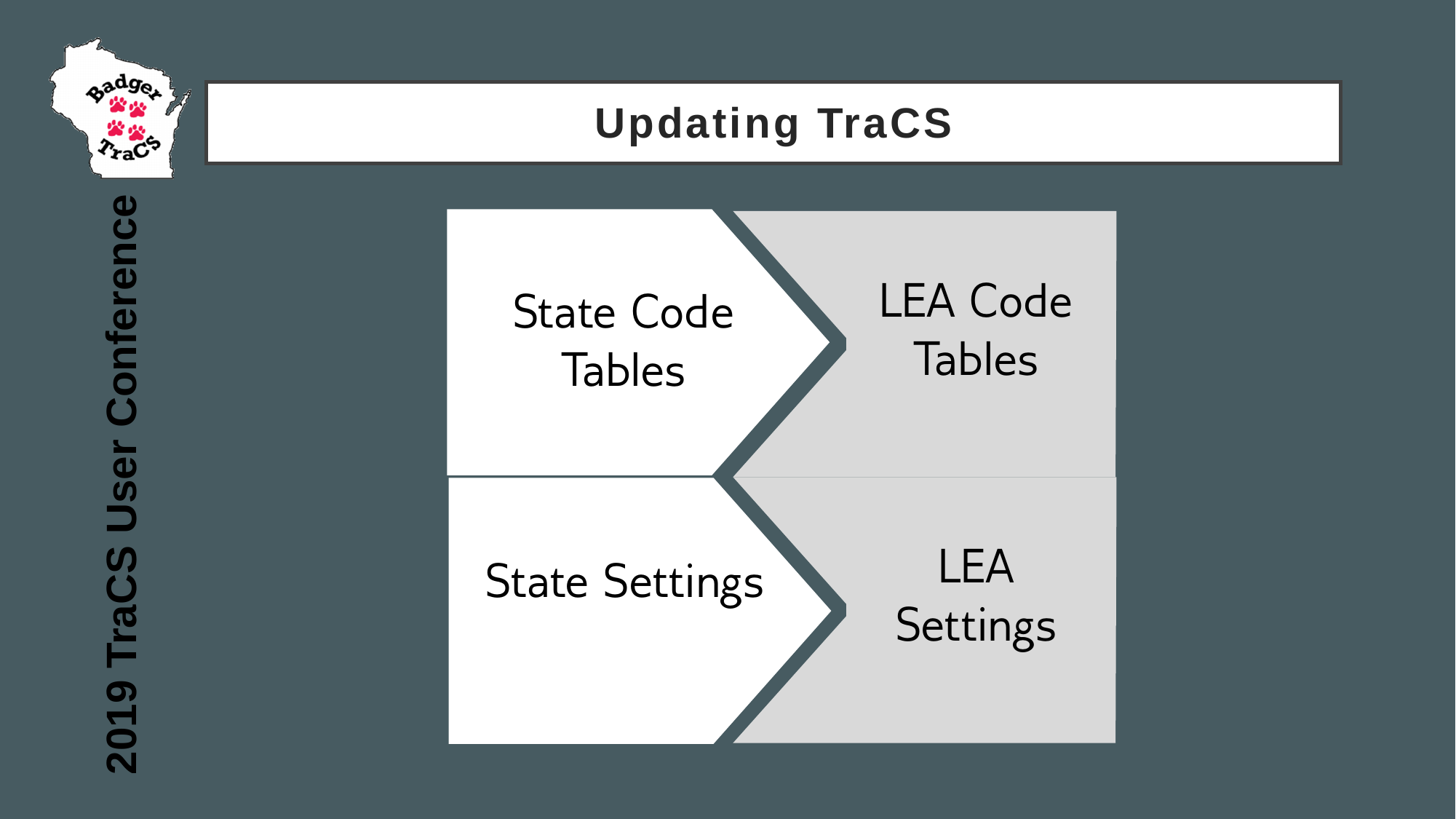

# Updating TraCS

State Code Tables

LEA Code Tables

LEA Settings

State Settings